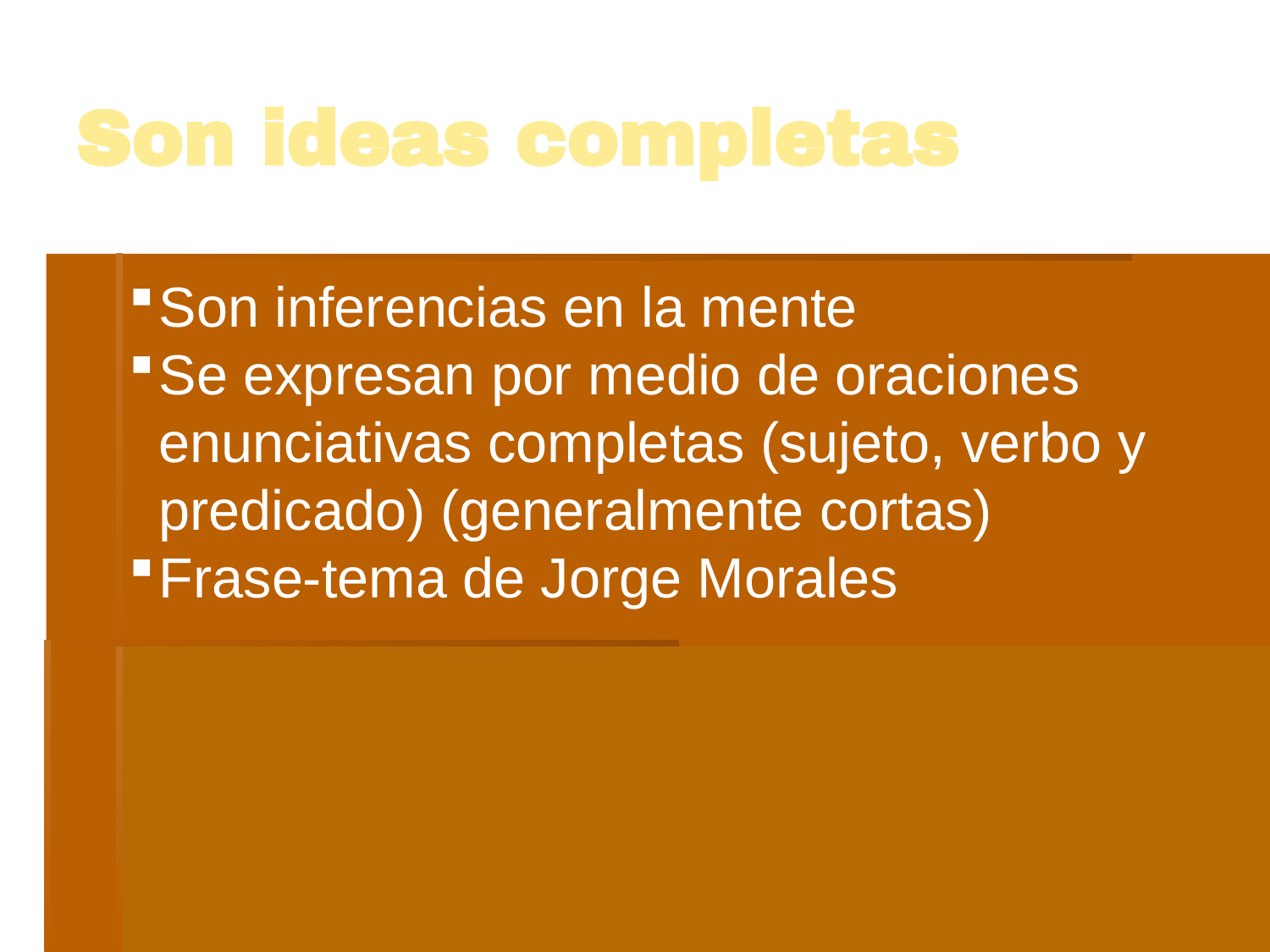

Son ideas completas
Son inferencias en la mente
Se expresan por medio de oraciones enunciativas completas (sujeto, verbo y predicado) (generalmente cortas)
Frase-tema de Jorge Morales